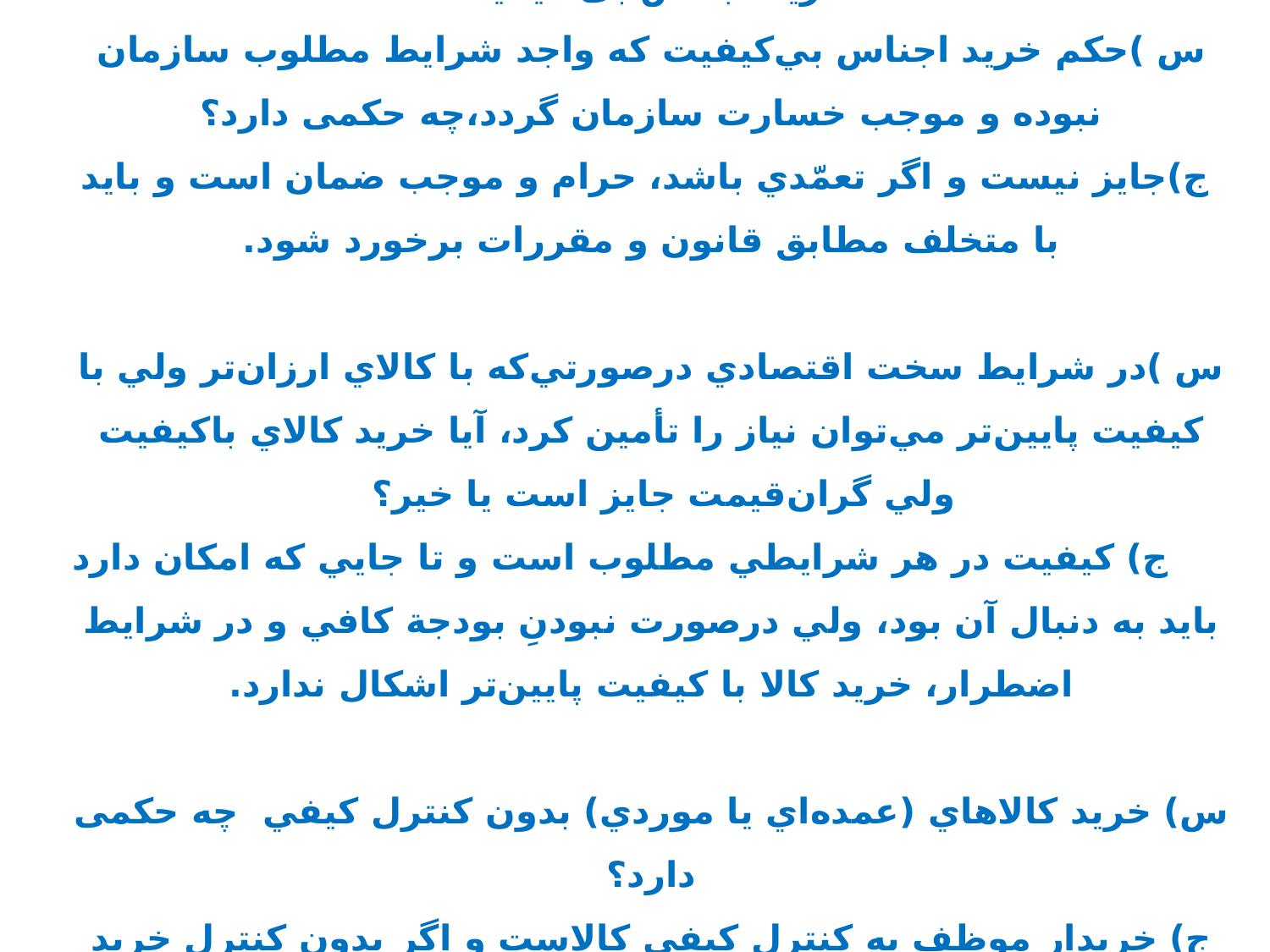

خرید اجناس بی کیفیت
س )حکم خريد اجناس بي‌كيفيت كه واجد شرايط مطلوب سازمان نبوده و موجب خسارت سازمان گردد،چه حکمی دارد؟
 ج)جايز نيست و اگر تعمّدي باشد، حرام و موجب ضمان است و بايد با متخلف مطابق قانون و مقررات برخورد شود.
س )در شرايط سخت اقتصادي درصورتي‌كه با كالاي ارزان‌تر ولي با كيفيت پايين‌تر مي‌توان نياز را تأمين كرد، آيا خريد كالاي باكيفيت ولي گران‌قيمت جايز است يا خير؟
     ج) كيفيت در هر شرايطي مطلوب است و تا جايي كه امكان دارد بايد به دنبال آن بود، ولي درصورت نبودنِ بودجة كافي و در شرايط اضطرار، خريد كالا با كيفيت پايين‌تر اشكال ندارد.
س) خريد كالاهاي (عمده‌اي يا موردي) بدون كنترل كيفي  چه حکمی دارد؟
ج) خريدار موظف به كنترل كيفي كالاست و اگر بدون كنترل خريد كرد و ضرري به بيت‌المال رسيد، ضامن است.